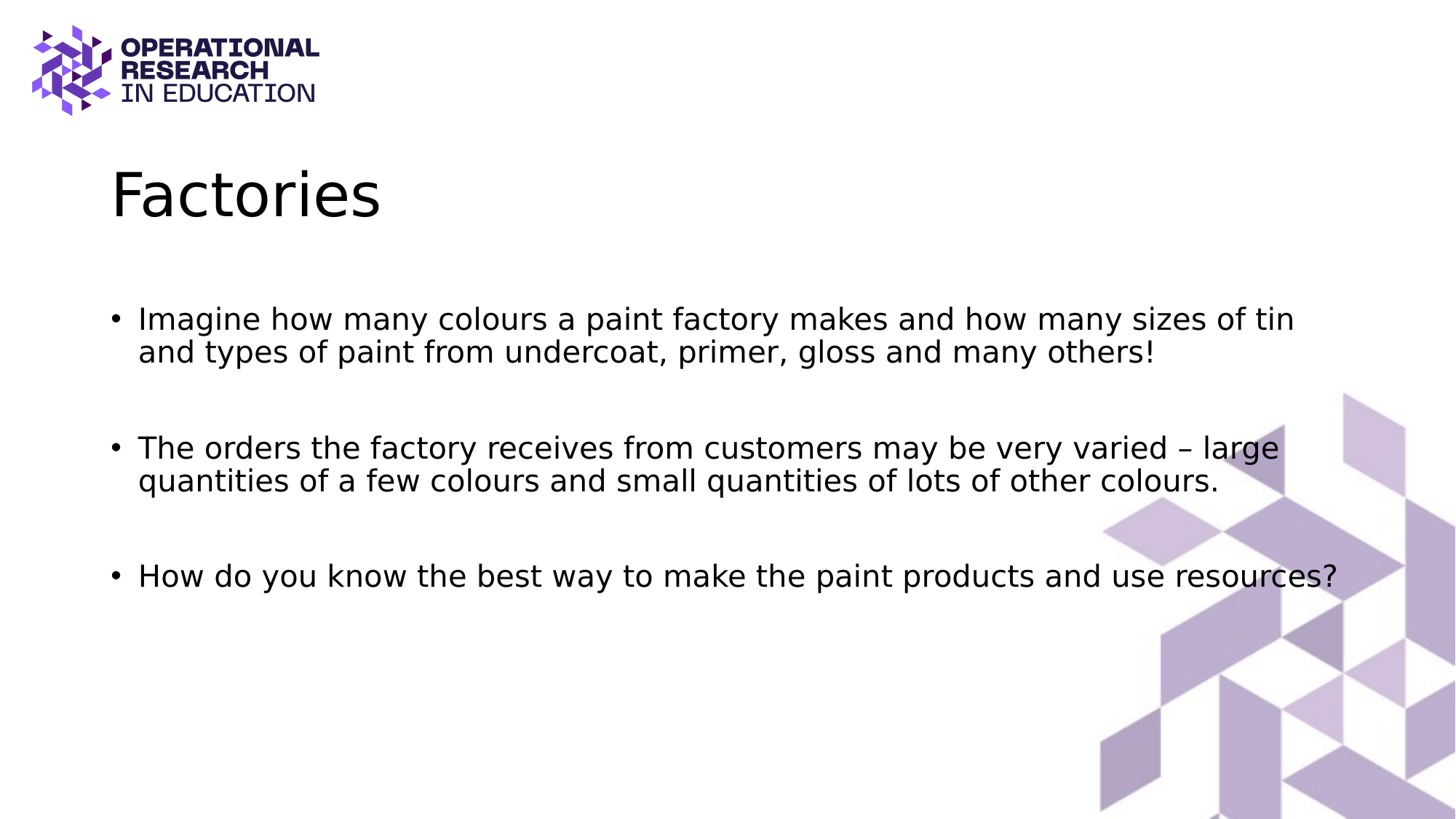

# Factories
Imagine how many colours a paint factory makes and how many sizes of tin and types of paint from undercoat, primer, gloss and many others!

The orders the factory receives from customers may be very varied – large quantities of a few colours and small quantities of lots of other colours.

How do you know the best way to make the paint products and use resources?